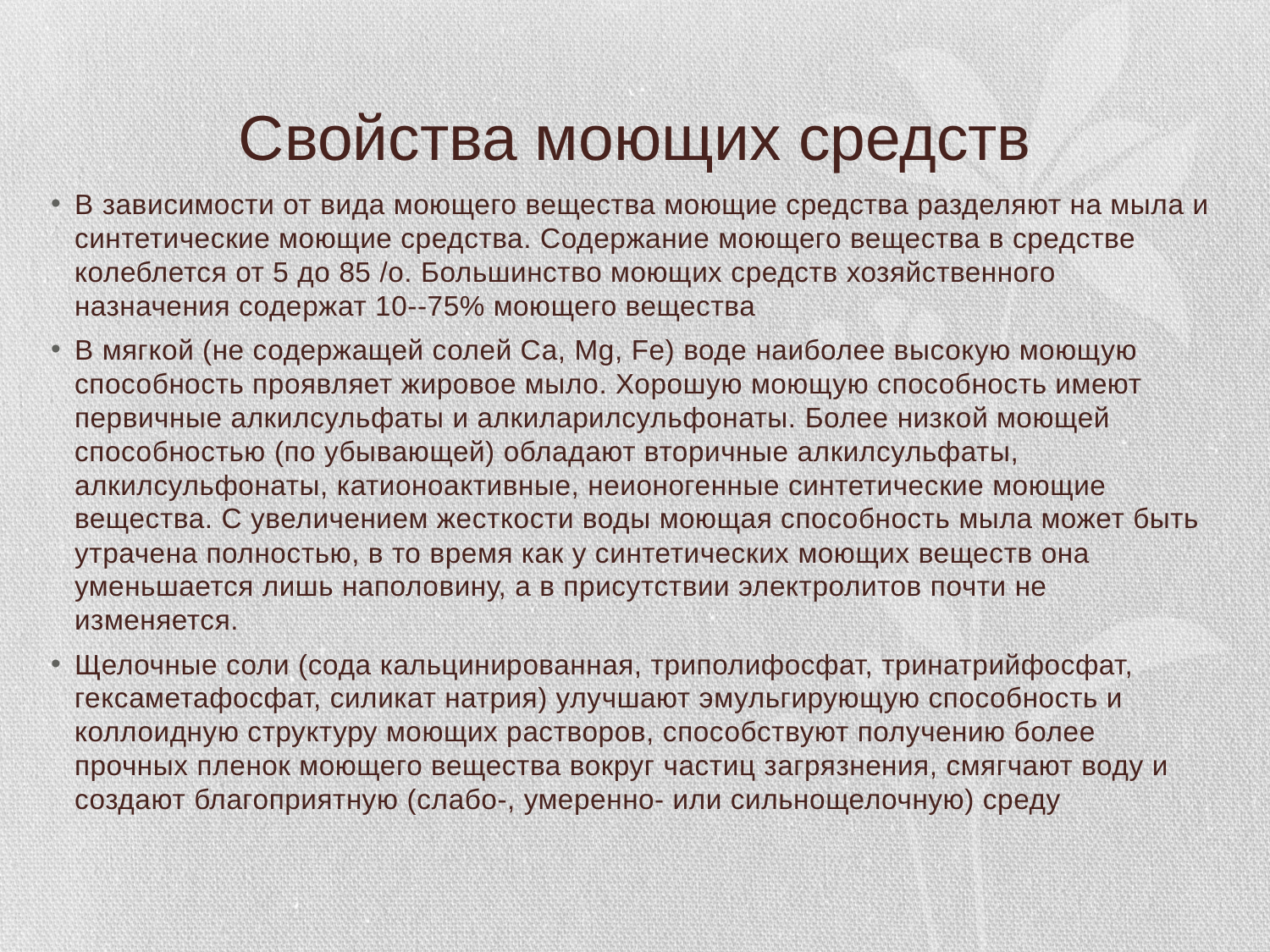

# Свойства моющих средств
В зависимости от вида моющего вещества моющие средства разделяют на мыла и синтетические моющие средства. Содержание моющего вещества в средстве колеблется от 5 до 85 /о. Большинство моющих средств хозяйственного назначения содержат 10--75% моющего вещества
В мягкой (не содержащей солей Са, Mg, Fe) воде наиболее высокую моющую способность проявляет жировое мыло. Хорошую моющую способность имеют первичные алкилсульфаты и алкиларилсульфонаты. Более низкой моющей способностью (по убывающей) обладают вторичные алкилсульфаты, алкилсульфонаты, катионоактивные, неионогенные синтетические моющие вещества. С увеличением жесткости воды моющая способность мыла может быть утрачена полностью, в то время как у синтетических моющих веществ она уменьшается лишь наполовину, а в присутствии электролитов почти не изменяется.
Щелочные соли (сода кальцинированная, триполифосфат, тринатрийфосфат, гексаметафосфат, силикат натрия) улучшают эмульгирующую способность и коллоидную структуру моющих растворов, способствуют получению более прочных пленок моющего вещества вокруг частиц загрязнения, смягчают воду и создают благоприятную (слабо-, умеренно- или сильнощелочную) среду